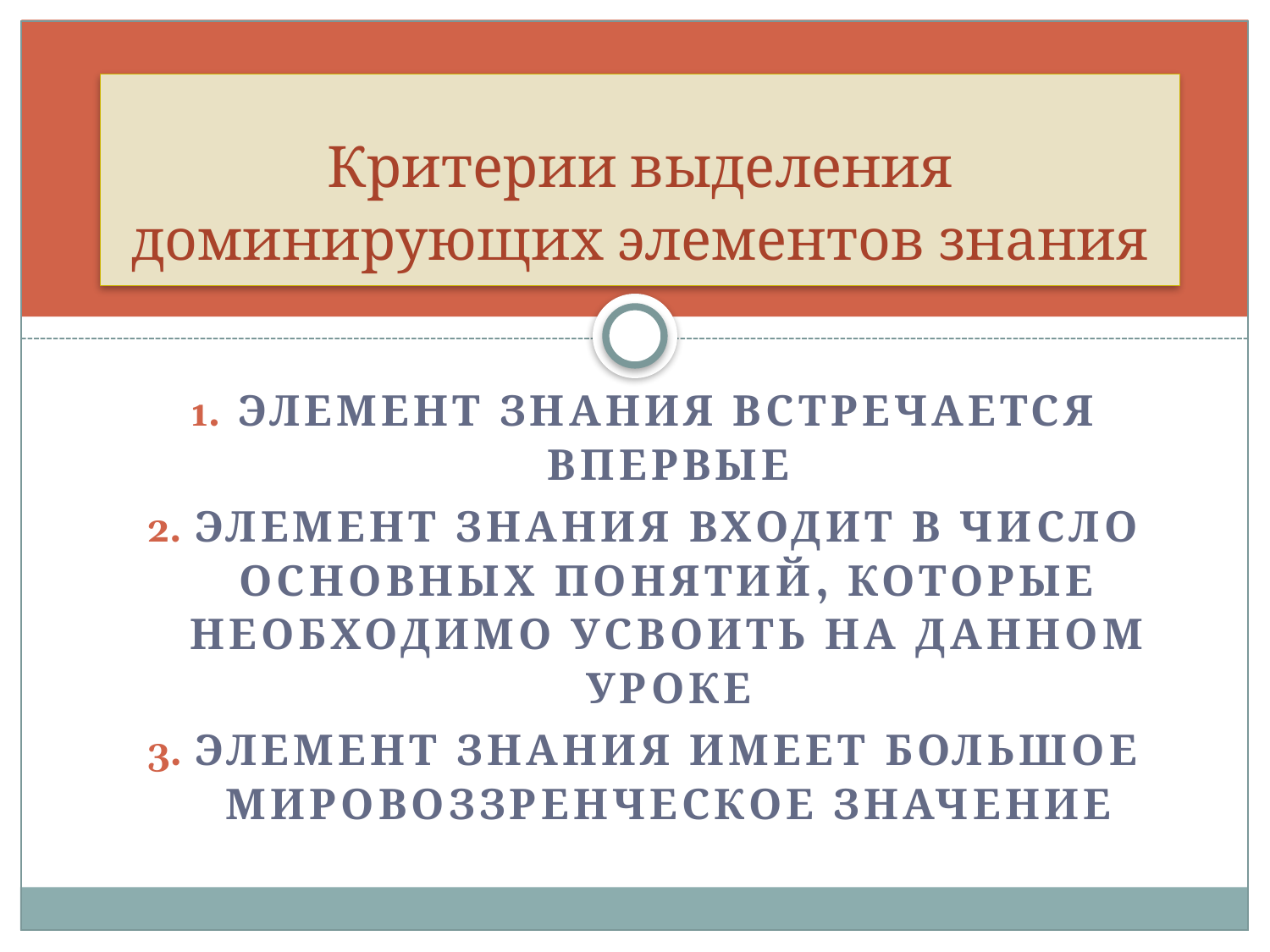

# Критерии выделения доминирующих элементов знания
Элемент знания встречается впервые
Элемент знания входит в число основных понятий, которые необходимо усвоить на данном уроке
Элемент знания имеет большое мировоззренческое значение